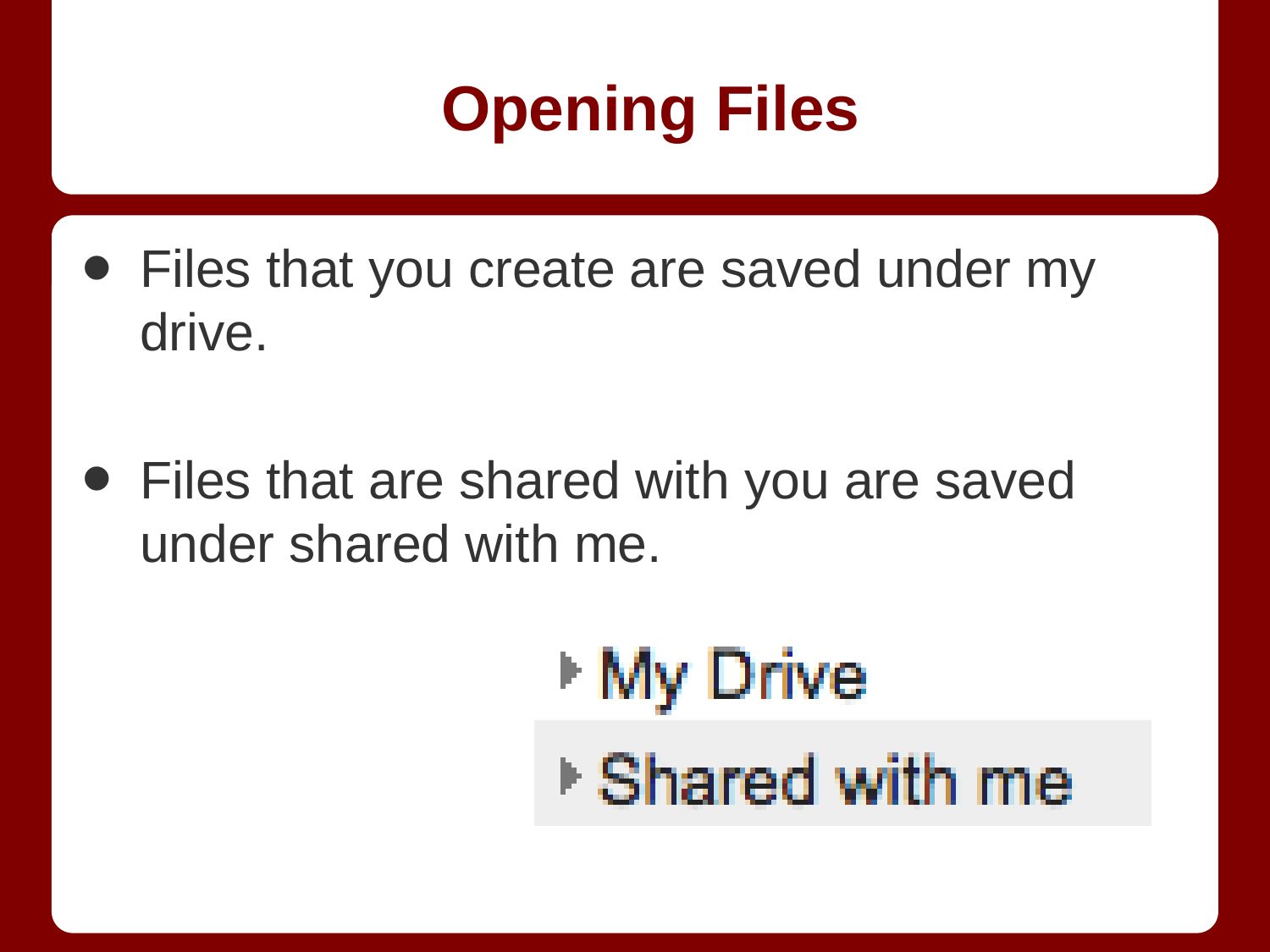

# Opening Files
Files that you create are saved under my drive.

Files that are shared with you are saved under shared with me.